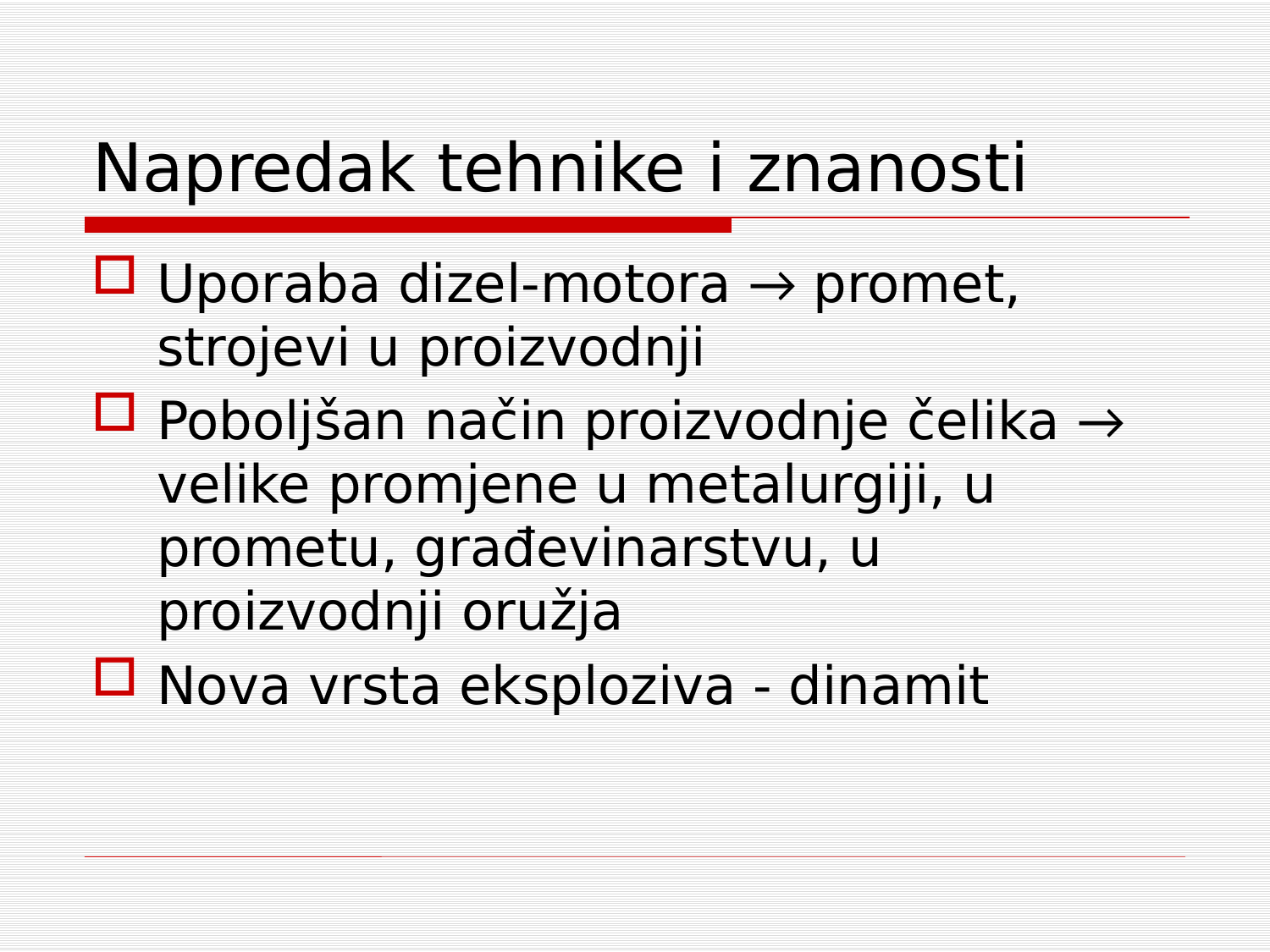

# Napredak tehnike i znanosti
Uporaba dizel-motora → promet, strojevi u proizvodnji
Poboljšan način proizvodnje čelika → velike promjene u metalurgiji, u prometu, građevinarstvu, u proizvodnji oružja
Nova vrsta eksploziva - dinamit